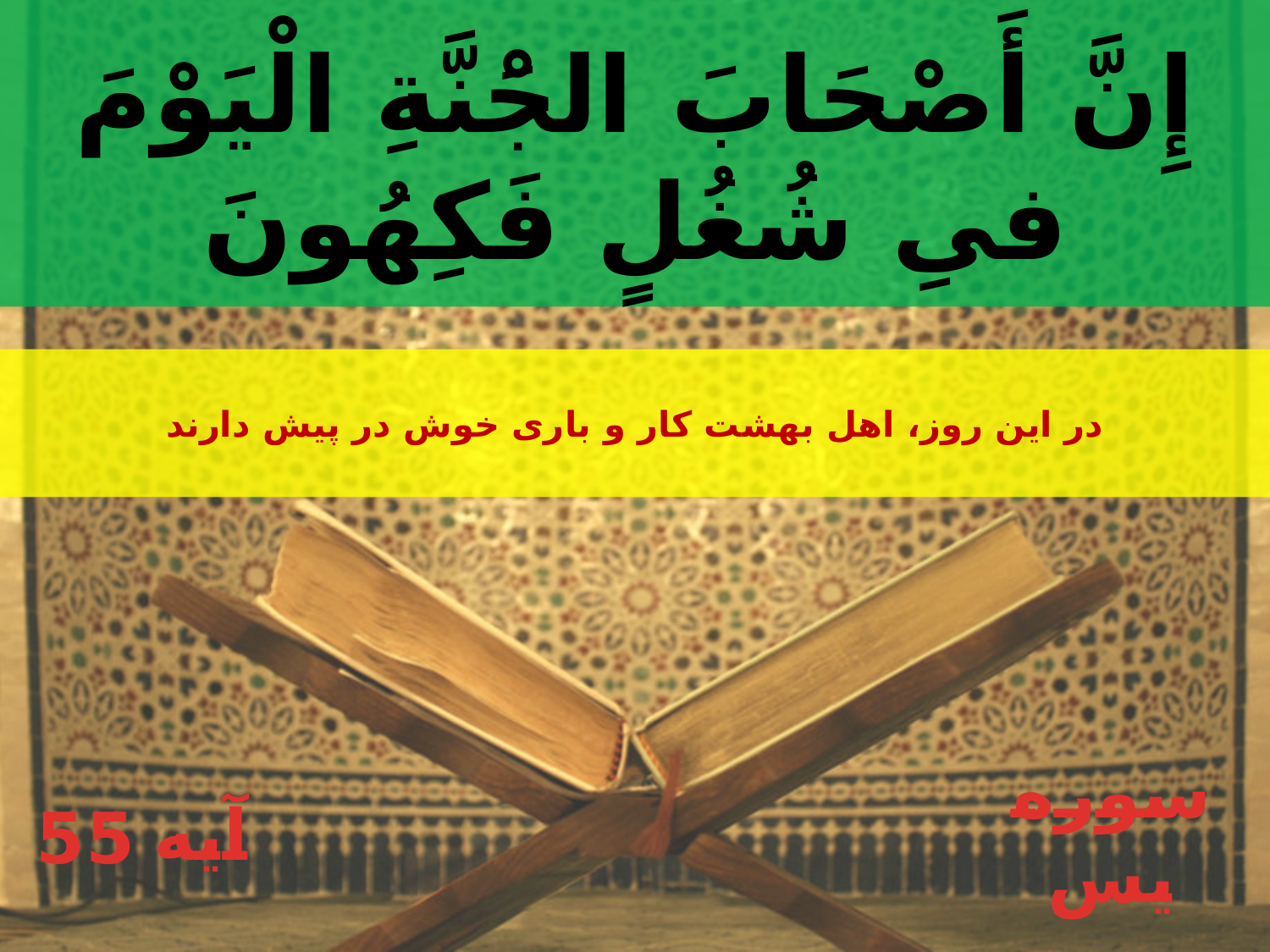

إِنَّ أَصْحَابَ الجَْنَّةِ الْيَوْمَ فىِ شُغُلٍ فَكِهُونَ
در اين روز، اهل بهشت كار و بارى خوش در پيش دارند
55